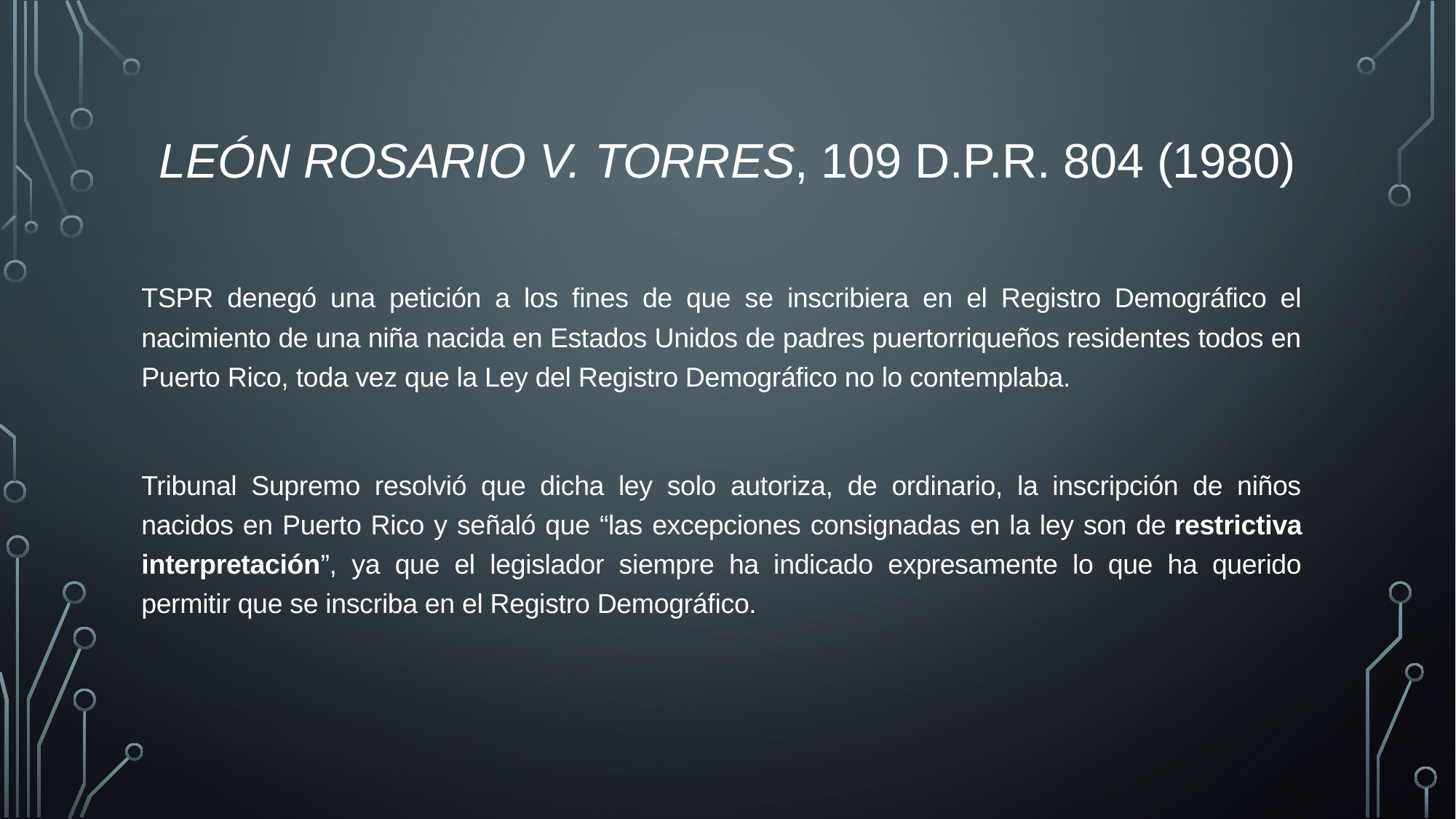

# León Rosario v. Torres, 109 D.P.R. 804 (1980)
TSPR denegó una petición a los fines de que se inscribiera en el Registro Demográfico el nacimiento de una niña nacida en Estados Unidos de padres puertorriqueños residentes todos en Puerto Rico, toda vez que la Ley del Registro Demográfico no lo contemplaba.

Tribunal Supremo resolvió que dicha ley solo autoriza, de ordinario, la inscripción de niños nacidos en Puerto Rico y señaló que “las excepciones consignadas en la ley son de restrictiva interpretación”, ya que el legislador siempre ha indicado expresamente lo que ha querido permitir que se inscriba en el Registro Demográfico.